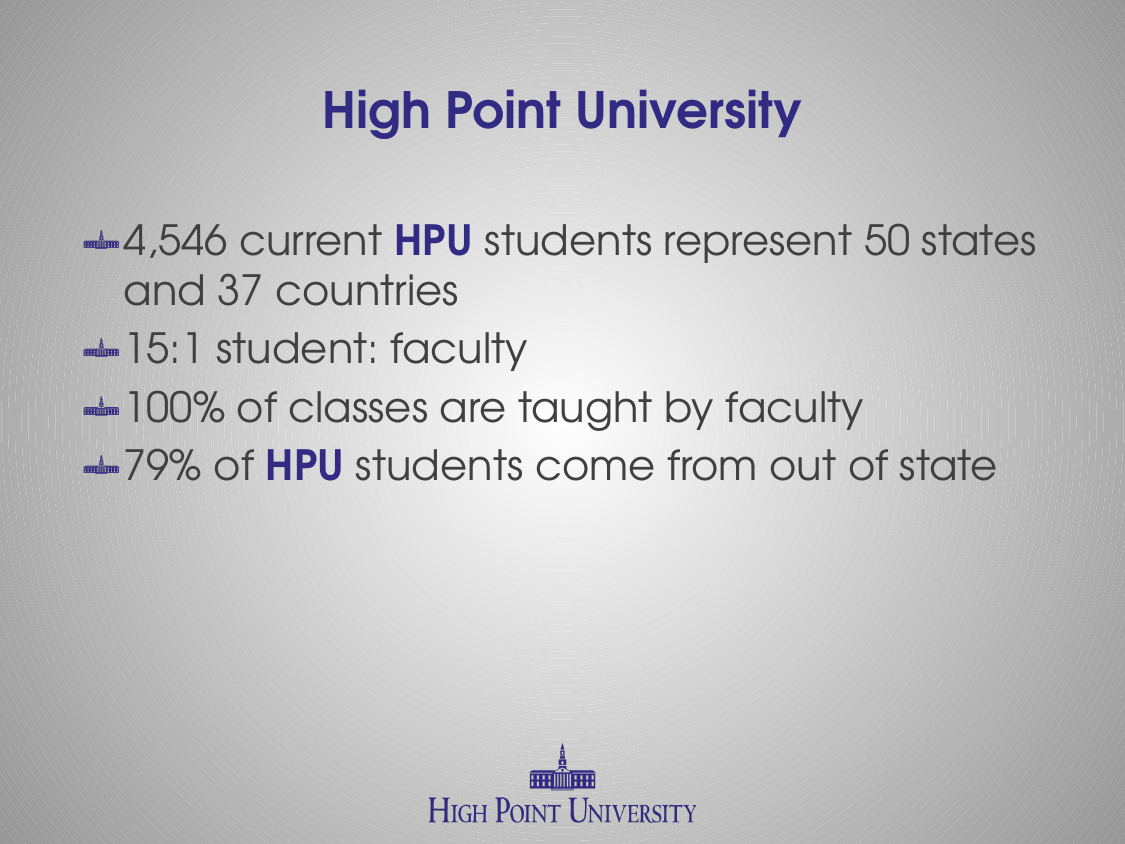

High Point University
4,546 current HPU students represent 50 states and 37 countries
15:1 student: faculty
100% of classes are taught by faculty
79% of HPU students come from out of state